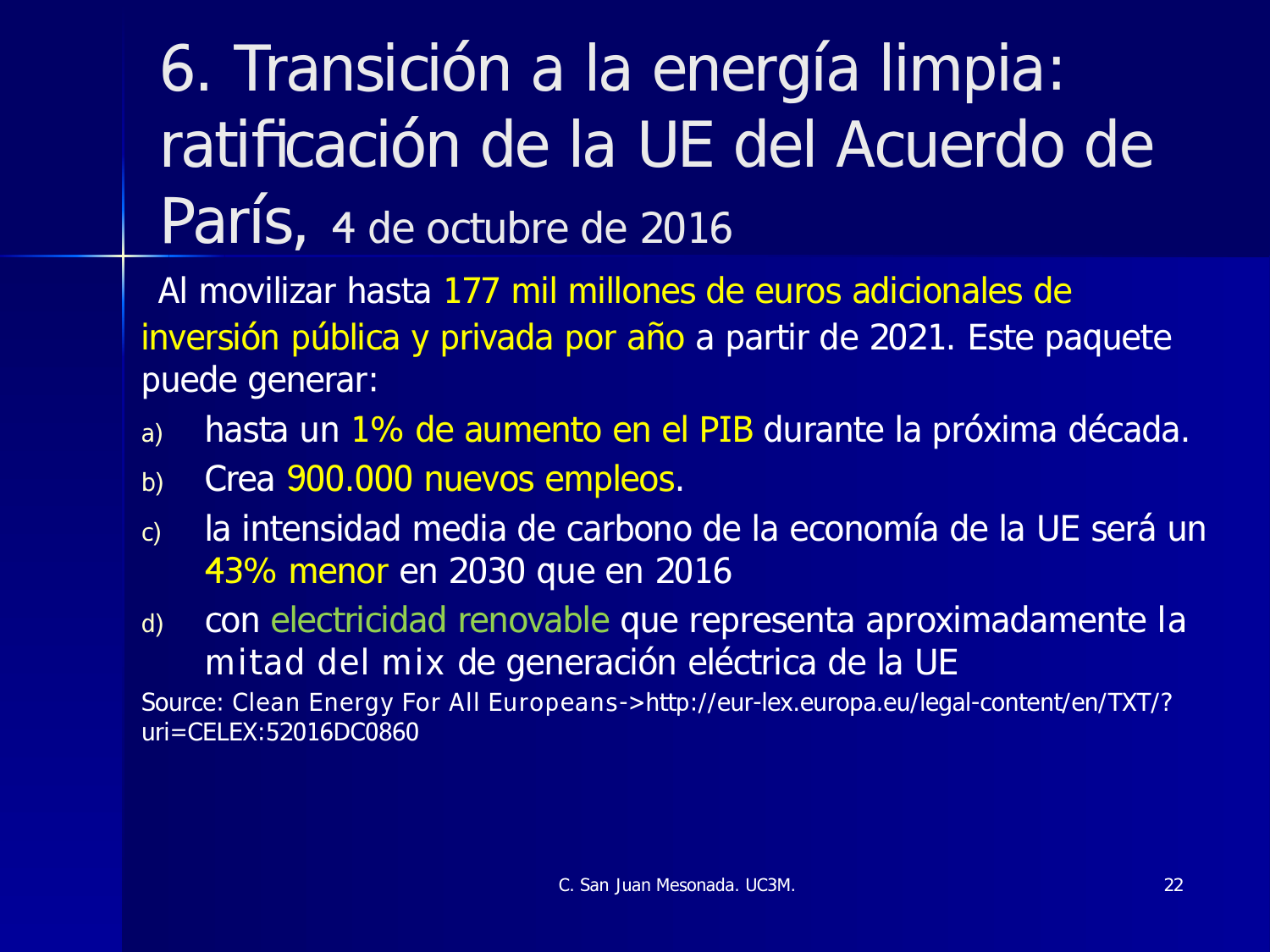

# 6. Transición a la energía limpia: ratificación de la UE del Acuerdo de París, 4 de octubre de 2016
 Al movilizar hasta 177 mil millones de euros adicionales de inversión pública y privada por año a partir de 2021. Este paquete puede generar:
hasta un 1% de aumento en el PIB durante la próxima década.
Crea 900.000 nuevos empleos.
la intensidad media de carbono de la economía de la UE será un 43% menor en 2030 que en 2016
con electricidad renovable que representa aproximadamente la mitad del mix de generación eléctrica de la UE
Source: Clean Energy For All Europeans->http://eur-lex.europa.eu/legal-content/en/TXT/?uri=CELEX:52016DC0860
C. San Juan Mesonada. UC3M.
22